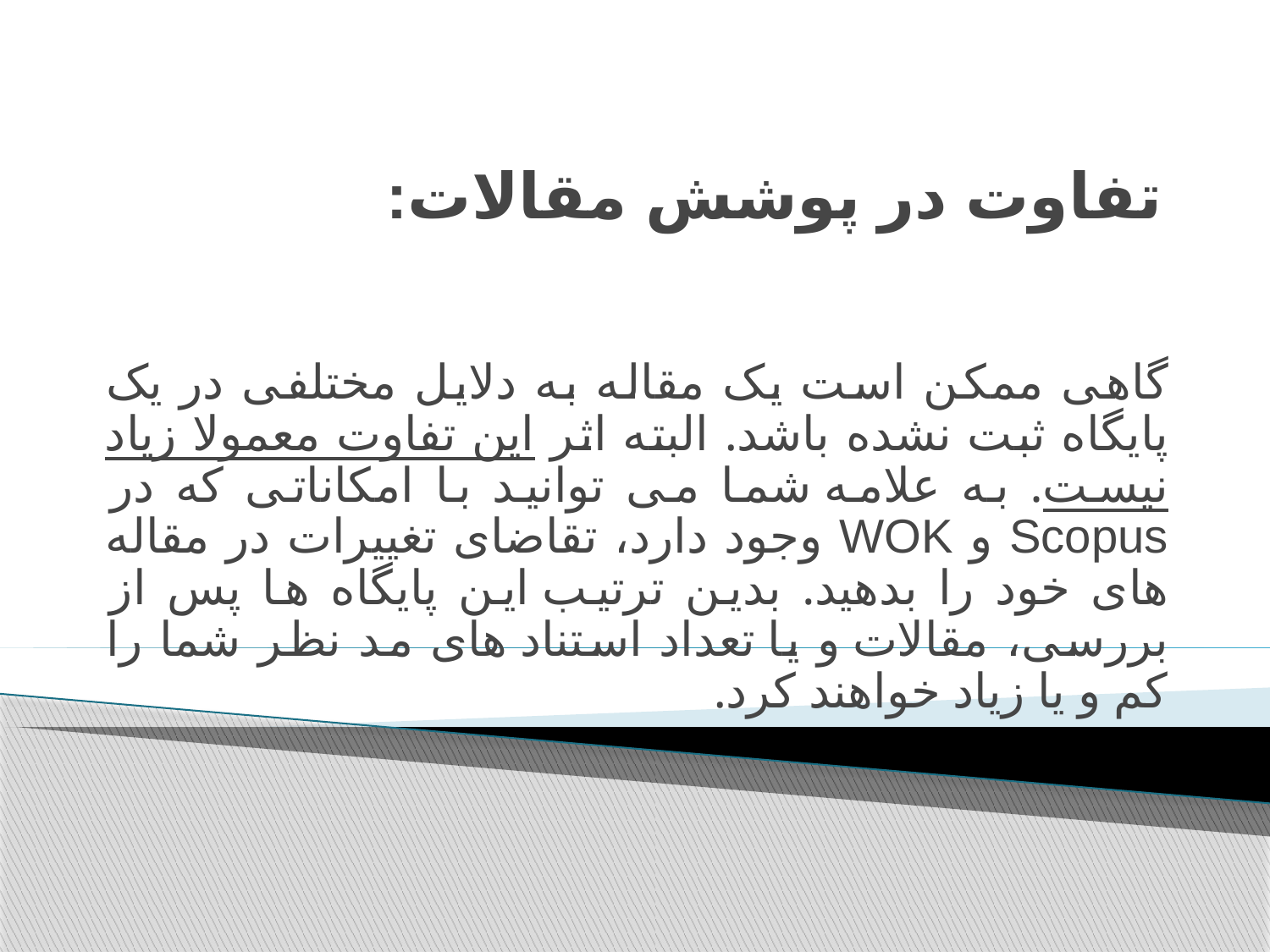

# تفاوت در پوشش مقالات:

گاهی ممکن است یک مقاله به دلایل مختلفی در یک پایگاه ثبت نشده باشد. البته اثر این تفاوت معمولا زیاد نیست. به علامه شما می توانید با امکاناتی که در Scopus و WOK وجود دارد، تقاضای تغییرات در مقاله های خود را بدهید. بدین ترتیب این پایگاه ها پس از بررسی، مقالات و یا تعداد استناد های مد نظر شما را کم و یا زیاد خواهند کرد.